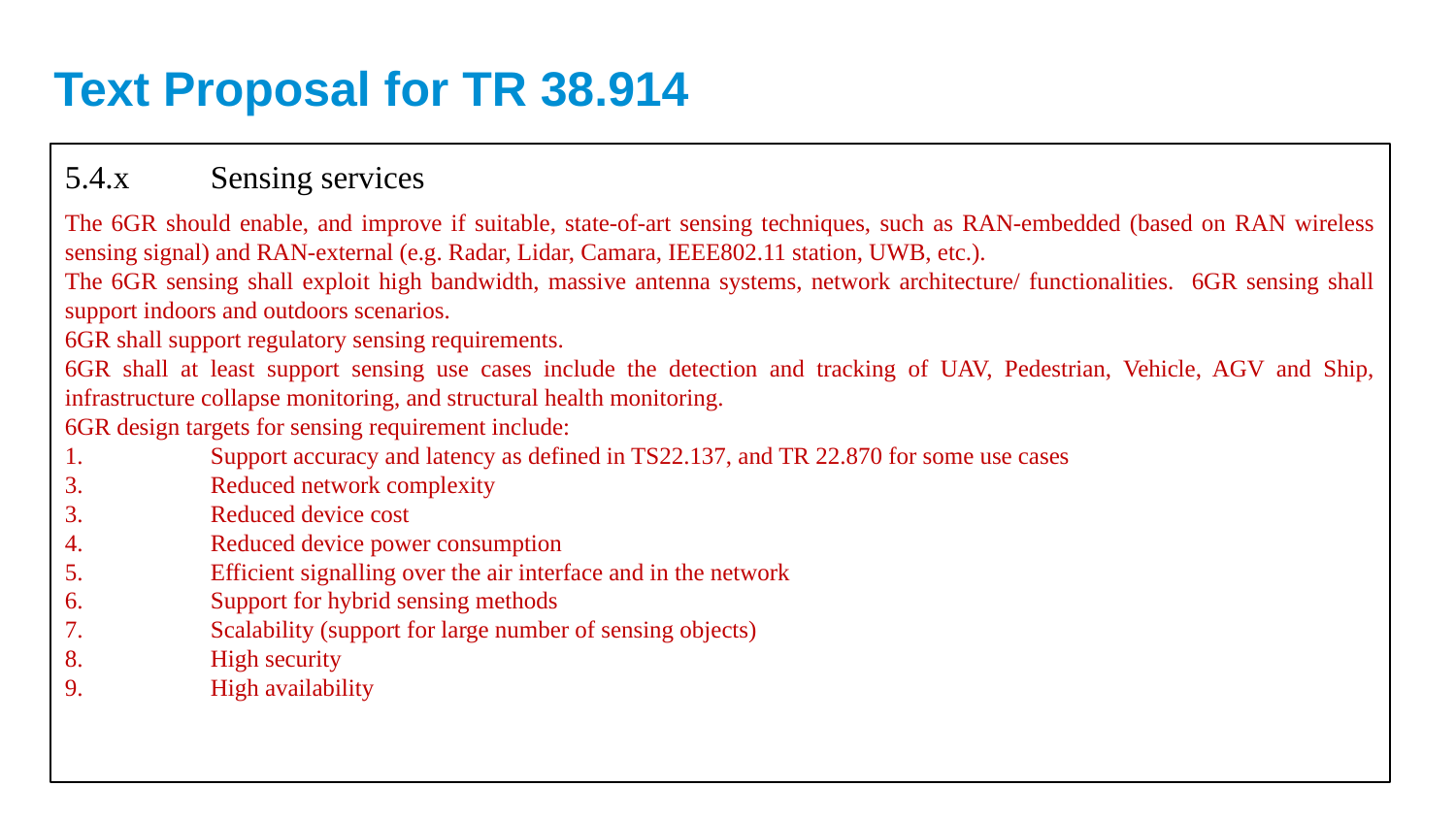

Text Proposal for TR 38.914

5.4.x	Sensing services
The 6GR should enable, and improve if suitable, state-of-art sensing techniques, such as RAN-embedded (based on RAN wireless sensing signal) and RAN-external (e.g. Radar, Lidar, Camara, IEEE802.11 station, UWB, etc.).
The 6GR sensing shall exploit high bandwidth, massive antenna systems, network architecture/ functionalities.  6GR sensing shall support indoors and outdoors scenarios.
6GR shall support regulatory sensing requirements.
6GR shall at least support sensing use cases include the detection and tracking of UAV, Pedestrian, Vehicle, AGV and Ship, infrastructure collapse monitoring, and structural health monitoring.
6GR design targets for sensing requirement include:
1.	Support accuracy and latency as defined in TS22.137, and TR 22.870 for some use cases
3.	Reduced network complexity
3.	Reduced device cost
4.	Reduced device power consumption
5.	Efficient signalling over the air interface and in the network
6.	Support for hybrid sensing methods
7.	Scalability (support for large number of sensing objects)
8.	High security
9.	High availability